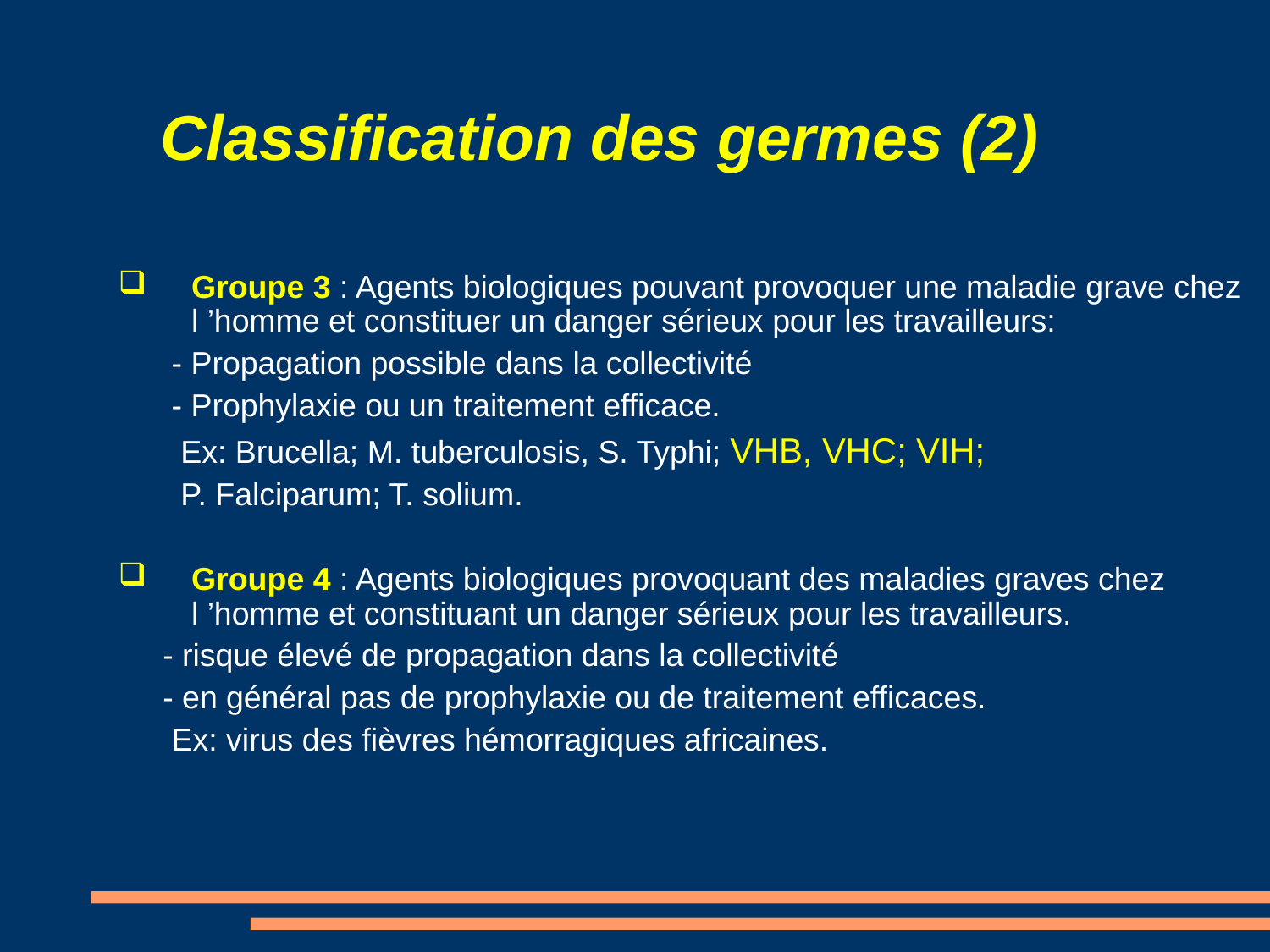

# Classification des germes (2)‏
Groupe 3 : Agents biologiques pouvant provoquer une maladie grave chez l ’homme et constituer un danger sérieux pour les travailleurs:
      - Propagation possible dans la collectivité
      - Prophylaxie ou un traitement efficace.
       Ex: Brucella; M. tuberculosis, S. Typhi; VHB, VHC; VIH;
       P. Falciparum; T. solium.

Groupe 4 : Agents biologiques provoquant des maladies graves chez l ’homme et constituant un danger sérieux pour les travailleurs.
     - risque élevé de propagation dans la collectivité
     - en général pas de prophylaxie ou de traitement efficaces.
      Ex: virus des fièvres hémorragiques africaines.